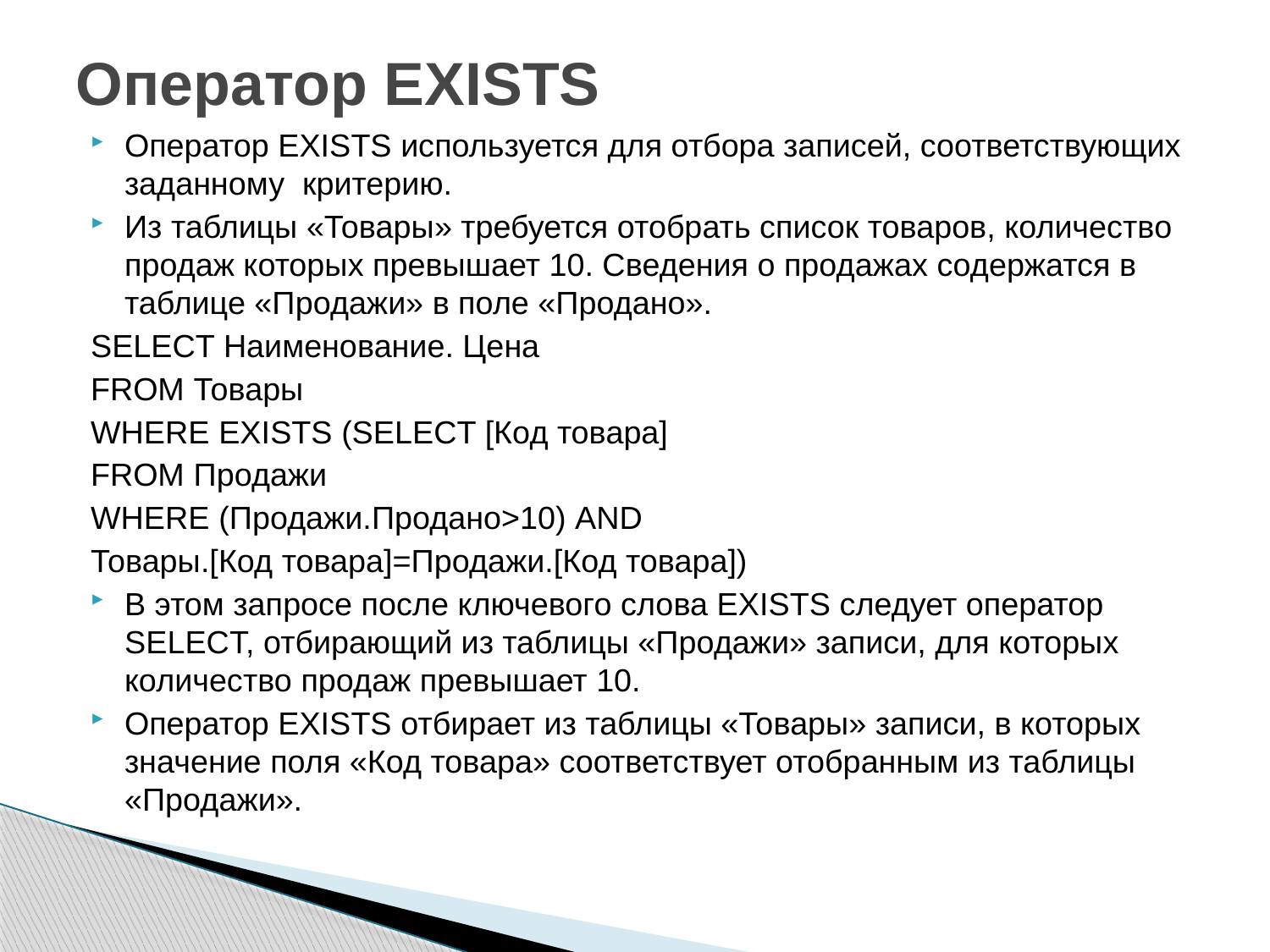

# Оператор EXISTS
Оператор EXISTS используется для отбора записей, соответствующих заданному  критерию.
Из таблицы «Товары» требуется отобрать список товаров, количество продаж которых превышает 10. Сведения о продажах содержатся в таблице «Продажи» в поле «Продано».
SELECT Наименование. Цена
FROM Товары
WHERE EXISTS (SELECT [Код товара]
FROM Продажи
WHERE (Продажи.Продано>10) AND
Товары.[Код товара]=Продажи.[Код товара])
В этом запросе после ключевого слова EXISTS следует оператор SELECT, отбирающий из таблицы «Продажи» записи, для которых количество продаж превышает 10.
Оператор EXISTS отбирает из таблицы «Товары» записи, в которых значение поля «Код товара» соответствует отобранным из таблицы «Продажи».